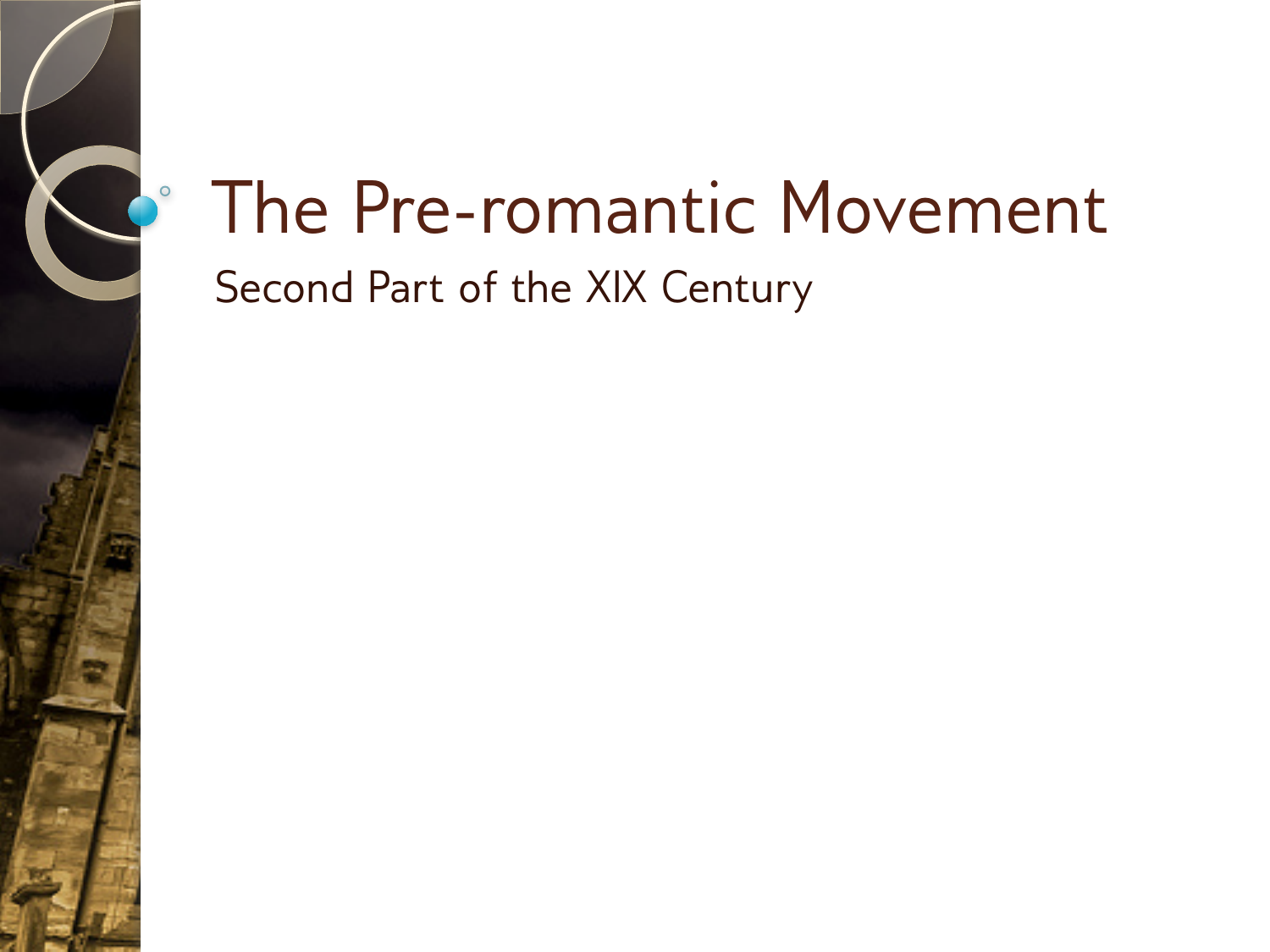

# The Pre-romantic Movement
Second Part of the XIX Century